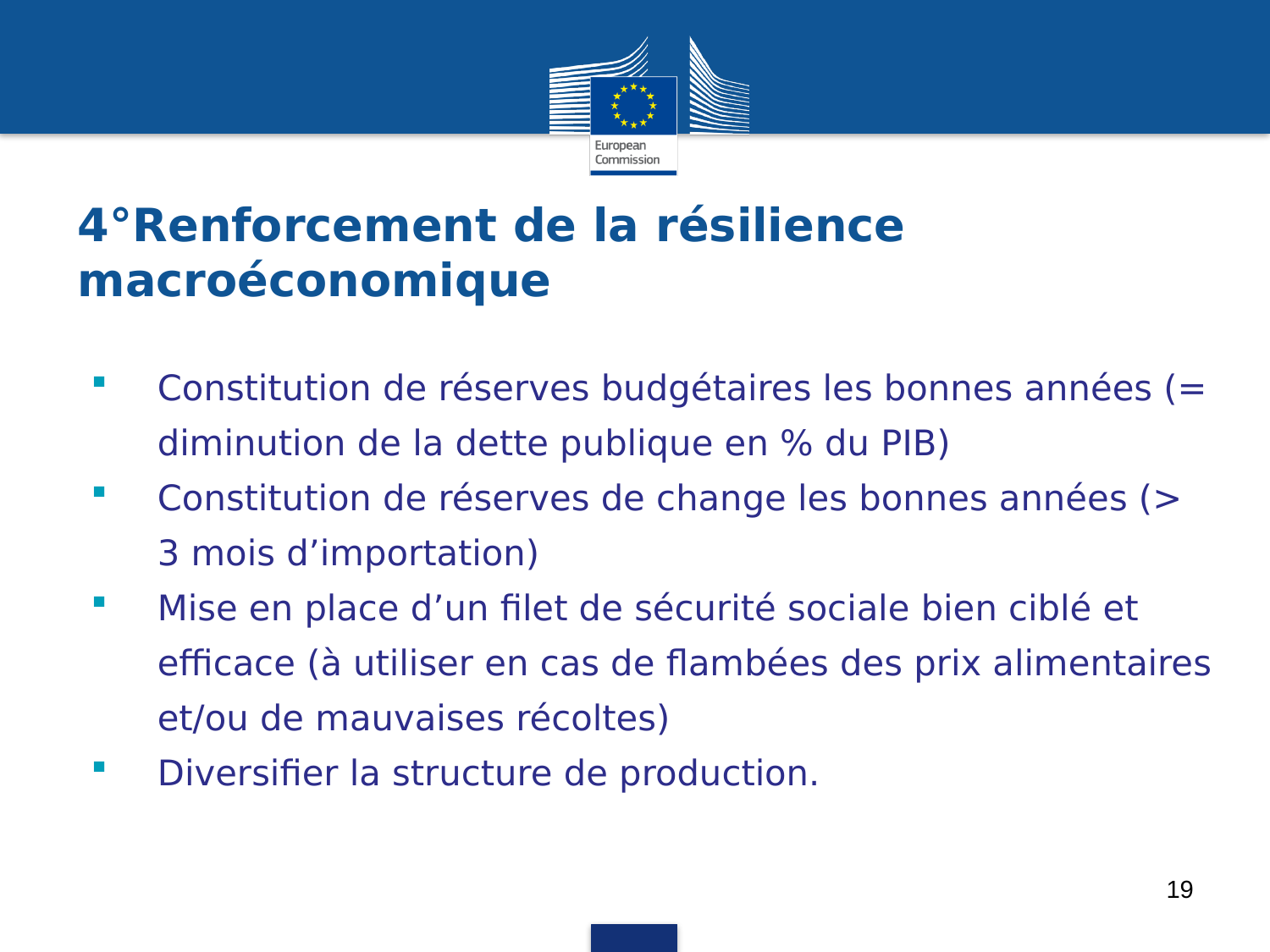

# 4°Renforcement de la résilience macroéconomique
Constitution de réserves budgétaires les bonnes années (= diminution de la dette publique en % du PIB)
Constitution de réserves de change les bonnes années (> 3 mois d’importation)
Mise en place d’un filet de sécurité sociale bien ciblé et efficace (à utiliser en cas de flambées des prix alimentaires et/ou de mauvaises récoltes)
Diversifier la structure de production.

19